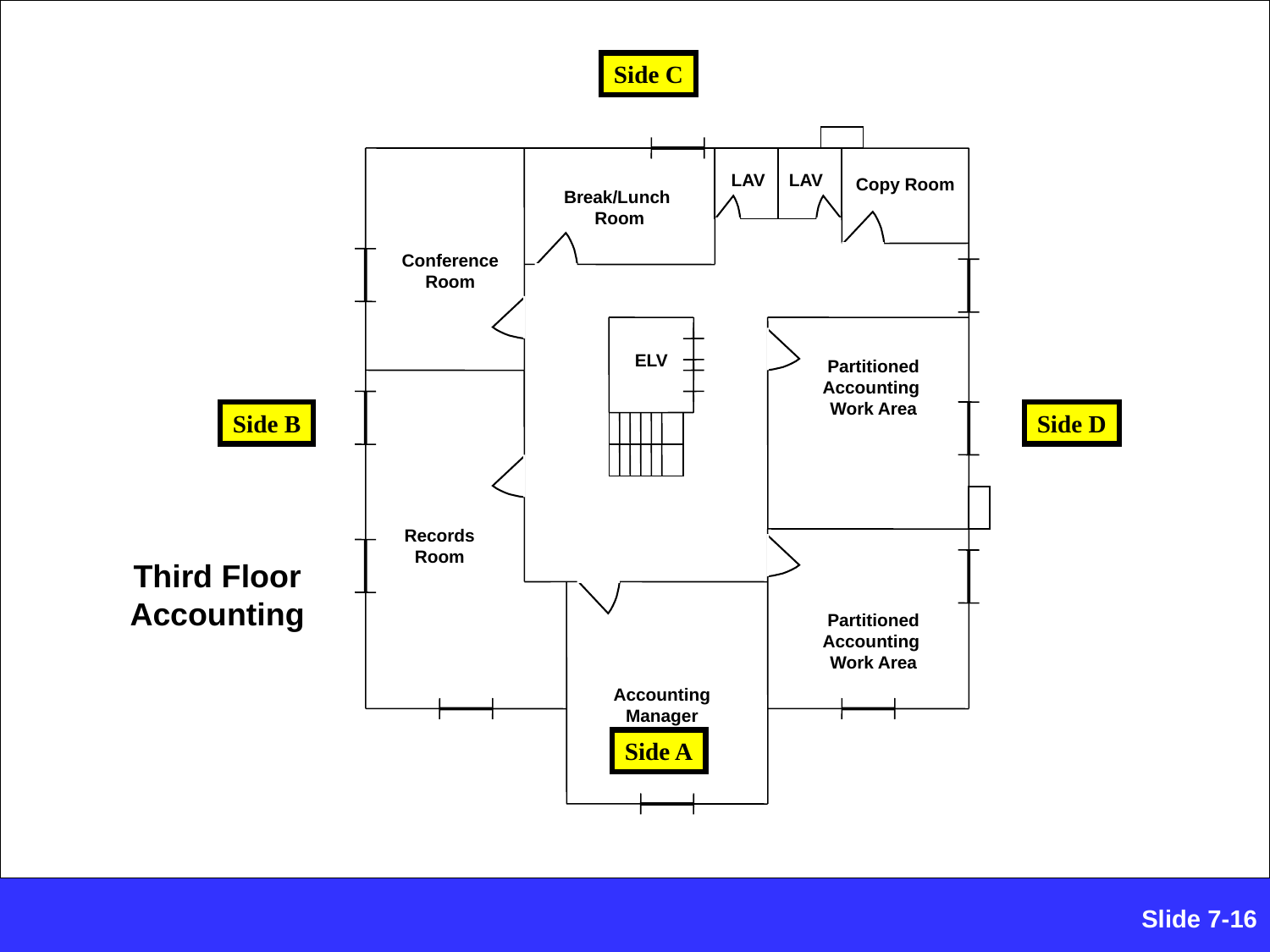

Side C

LAV
LAV

Copy Room
Break/Lunch  Room

Conference Room

ELV

Partitioned Accounting  Work Area

Side B
Side D

Records Room

Third Floor Accounting

Partitioned Accounting  Work Area
Accounting Manager

Side A

Slide 7-16